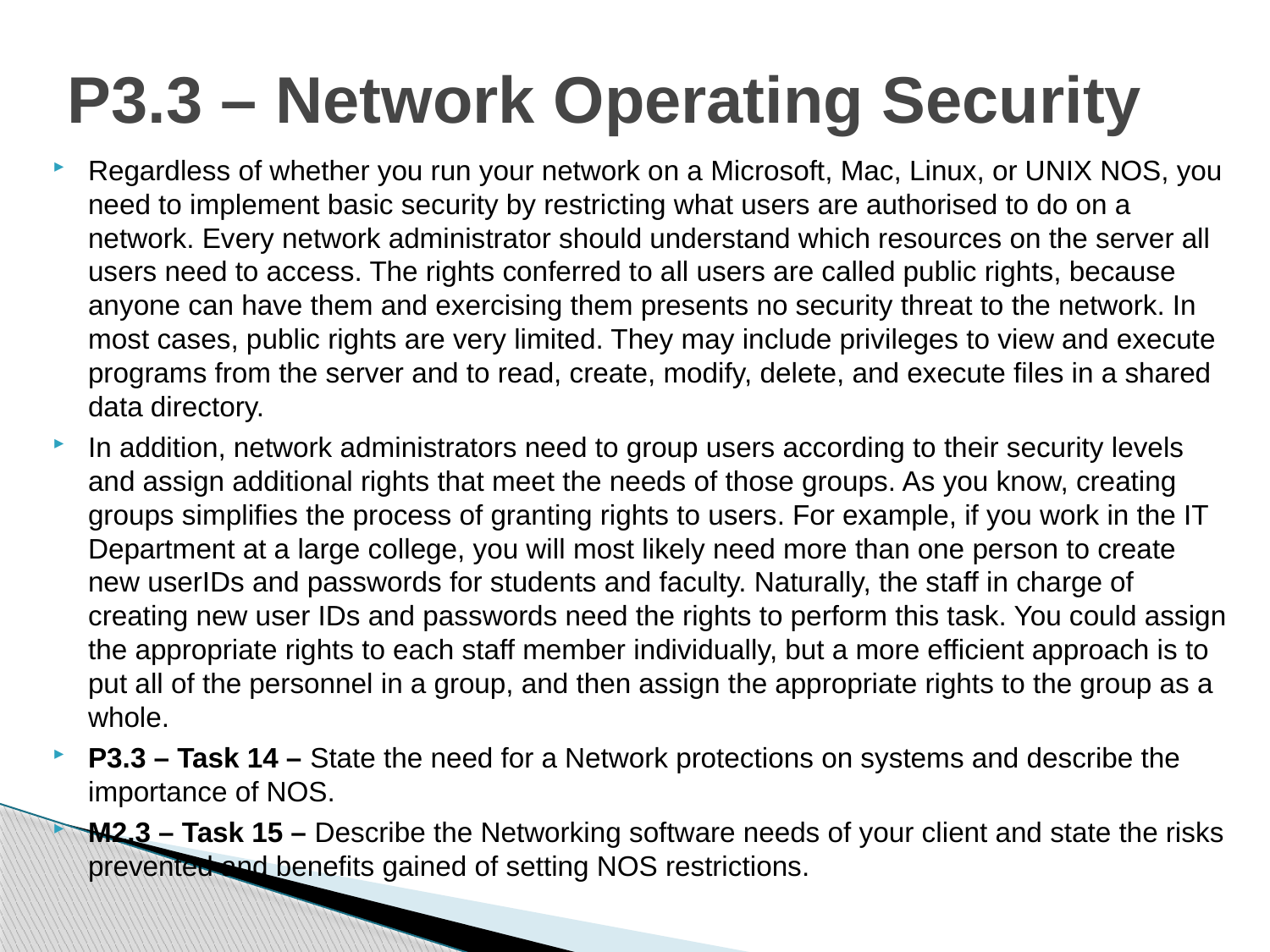

# P3.3 – Network Operating Security
Regardless of whether you run your network on a Microsoft, Mac, Linux, or UNIX NOS, you need to implement basic security by restricting what users are authorised to do on a network. Every network administrator should understand which resources on the server all users need to access. The rights conferred to all users are called public rights, because anyone can have them and exercising them presents no security threat to the network. In most cases, public rights are very limited. They may include privileges to view and execute programs from the server and to read, create, modify, delete, and execute files in a shared data directory.
In addition, network administrators need to group users according to their security levels and assign additional rights that meet the needs of those groups. As you know, creating groups simplifies the process of granting rights to users. For example, if you work in the IT Department at a large college, you will most likely need more than one person to create new userIDs and passwords for students and faculty. Naturally, the staff in charge of creating new user IDs and passwords need the rights to perform this task. You could assign the appropriate rights to each staff member individually, but a more efficient approach is to put all of the personnel in a group, and then assign the appropriate rights to the group as a whole.
P3.3 – Task 14 – State the need for a Network protections on systems and describe the importance of NOS.
M2.3 – Task 15 – Describe the Networking software needs of your client and state the risks prevented and benefits gained of setting NOS restrictions.